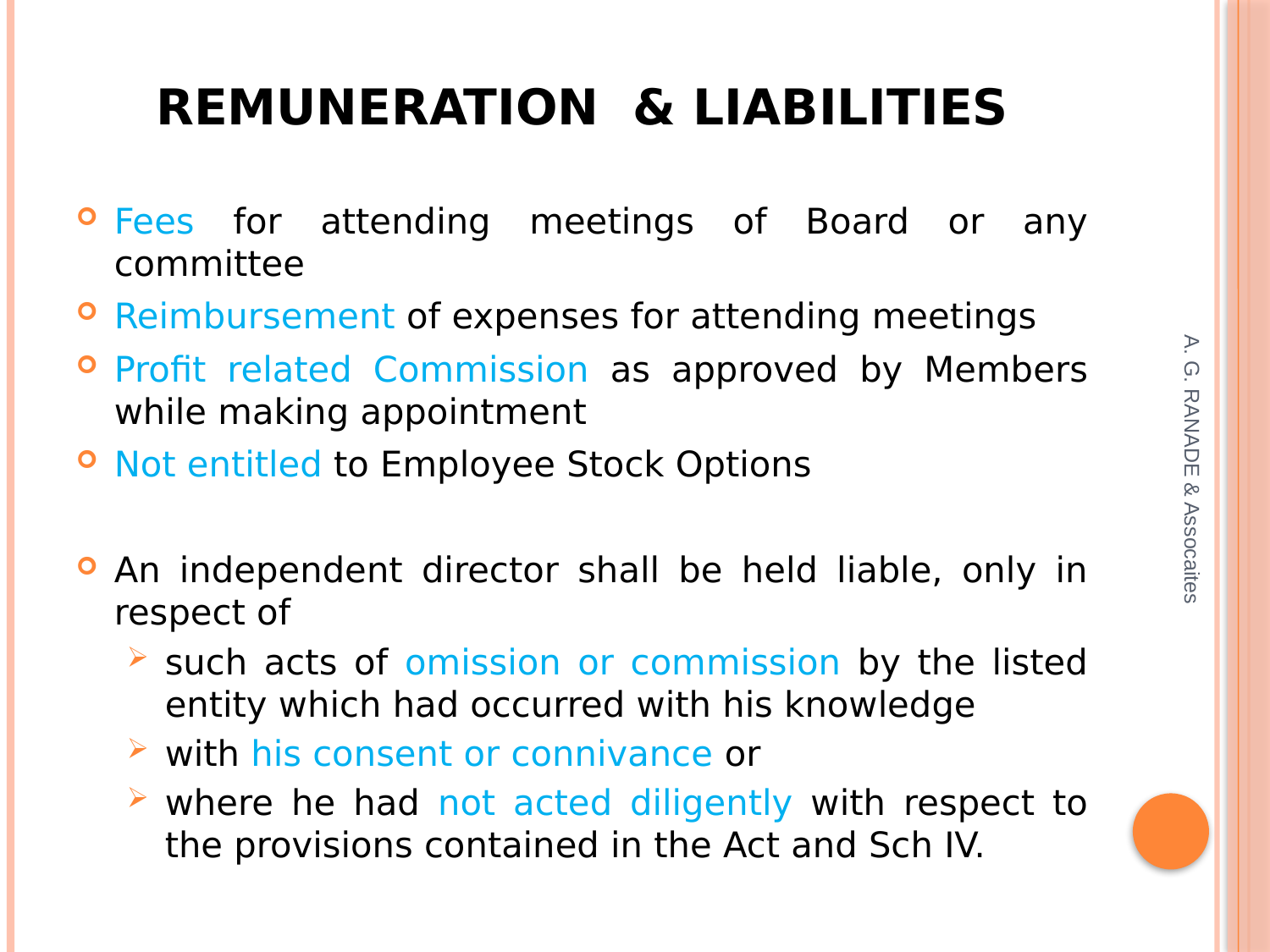

REMUNERATION  & LIABILITIES

Fees for attending meetings of Board or any committee
Reimbursement of expenses for attending meetings
Profit related Commission as approved by Members while making appointment
Not entitled to Employee Stock Options

An independent director shall be held liable, only in respect of
such acts of omission or commission by the listed entity which had occurred with his knowledge
with his consent or connivance or
where he had not acted diligently with respect to the provisions contained in the Act and Sch IV.
A. G. RANADE & Assocaites